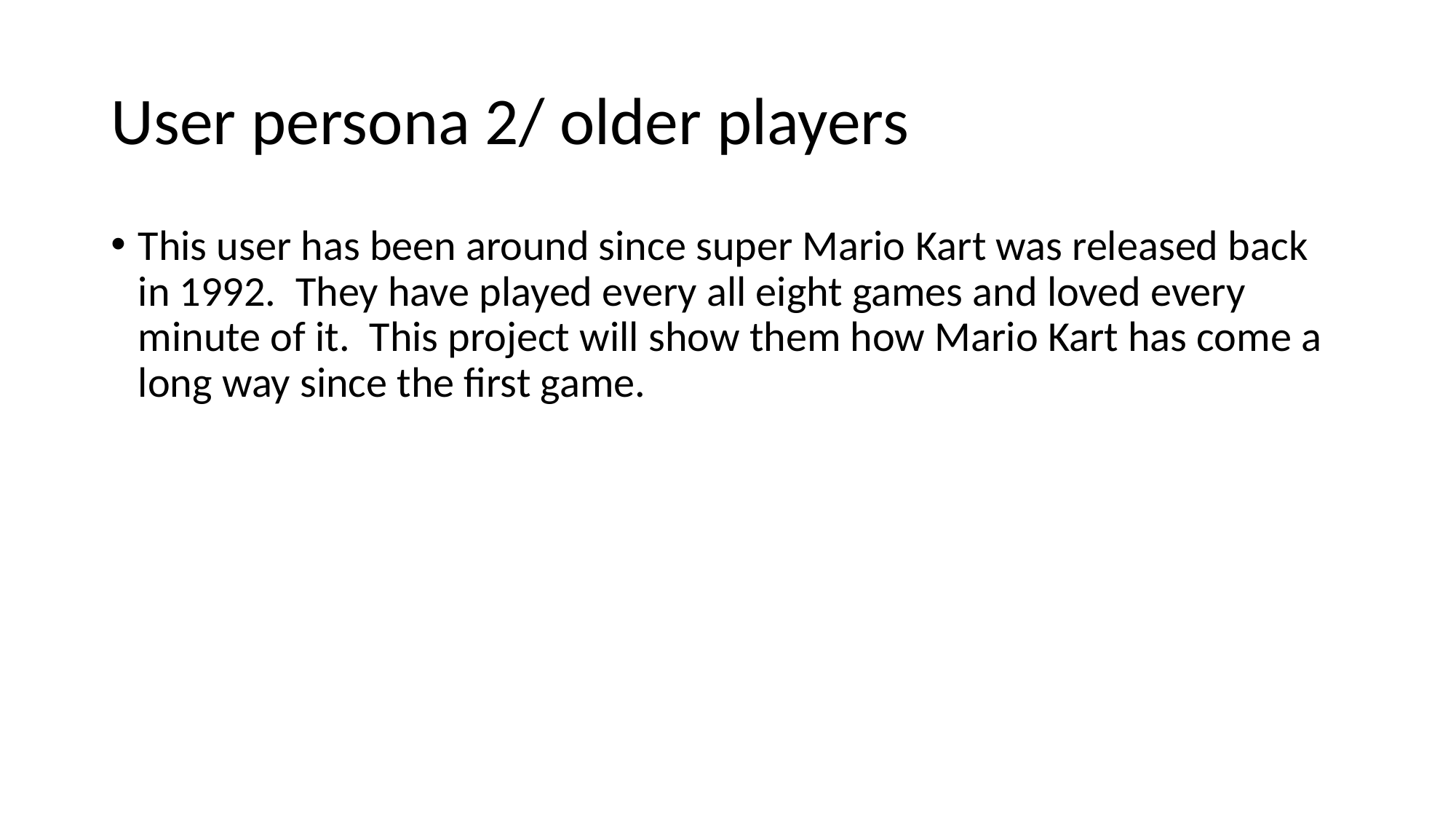

# User persona 2/ older players
This user has been around since super Mario Kart was released back in 1992.  They have played every all eight games and loved every minute of it.  This project will show them how Mario Kart has come a long way since the first game.